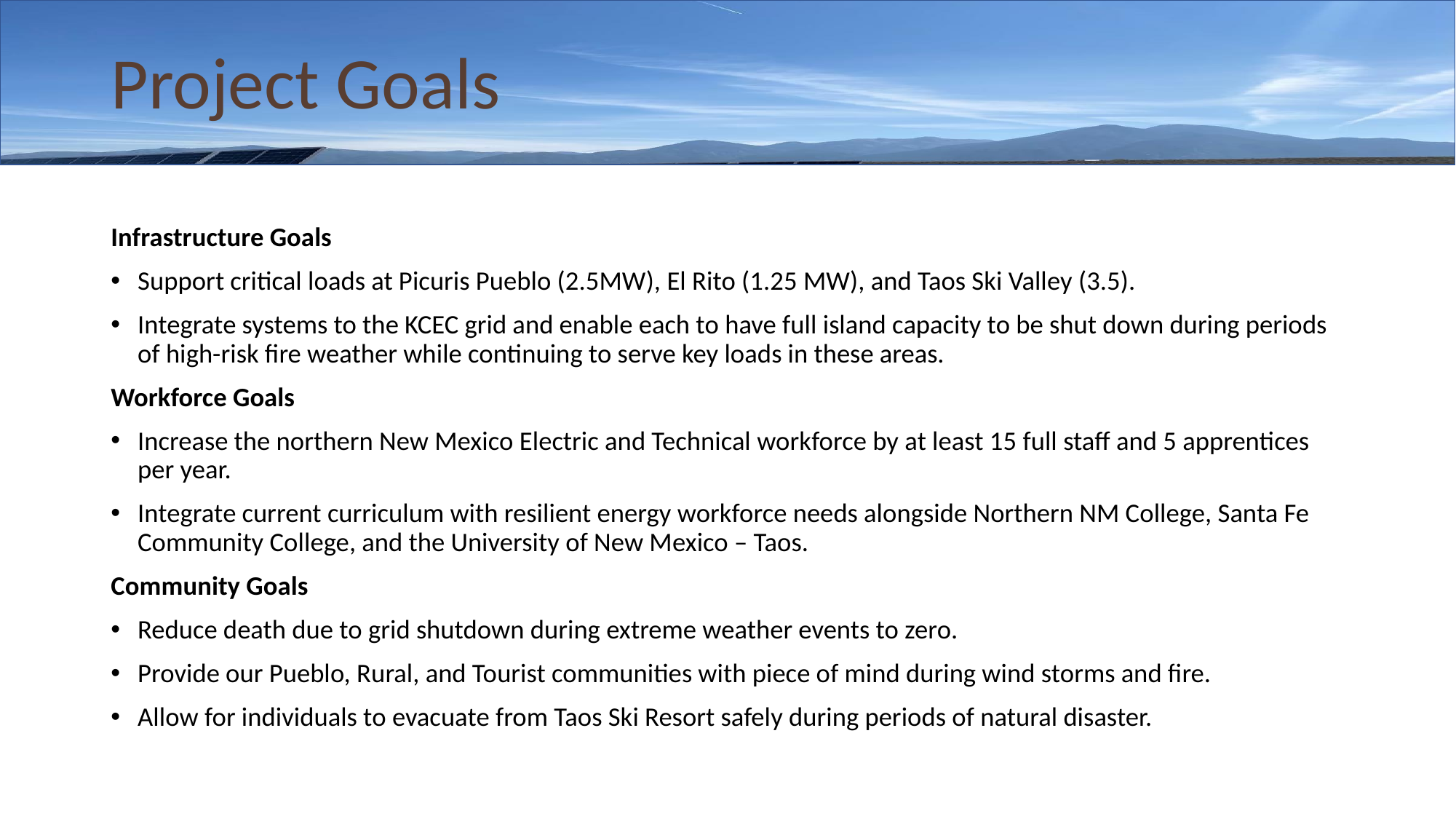

# Project Goals
Infrastructure Goals
Support critical loads at Picuris Pueblo (2.5MW), El Rito (1.25 MW), and Taos Ski Valley (3.5).
Integrate systems to the KCEC grid and enable each to have full island capacity to be shut down during periods of high-risk fire weather while continuing to serve key loads in these areas.
Workforce Goals
Increase the northern New Mexico Electric and Technical workforce by at least 15 full staff and 5 apprentices per year.
Integrate current curriculum with resilient energy workforce needs alongside Northern NM College, Santa Fe Community College, and the University of New Mexico – Taos.
Community Goals
Reduce death due to grid shutdown during extreme weather events to zero.
Provide our Pueblo, Rural, and Tourist communities with piece of mind during wind storms and fire.
Allow for individuals to evacuate from Taos Ski Resort safely during periods of natural disaster.